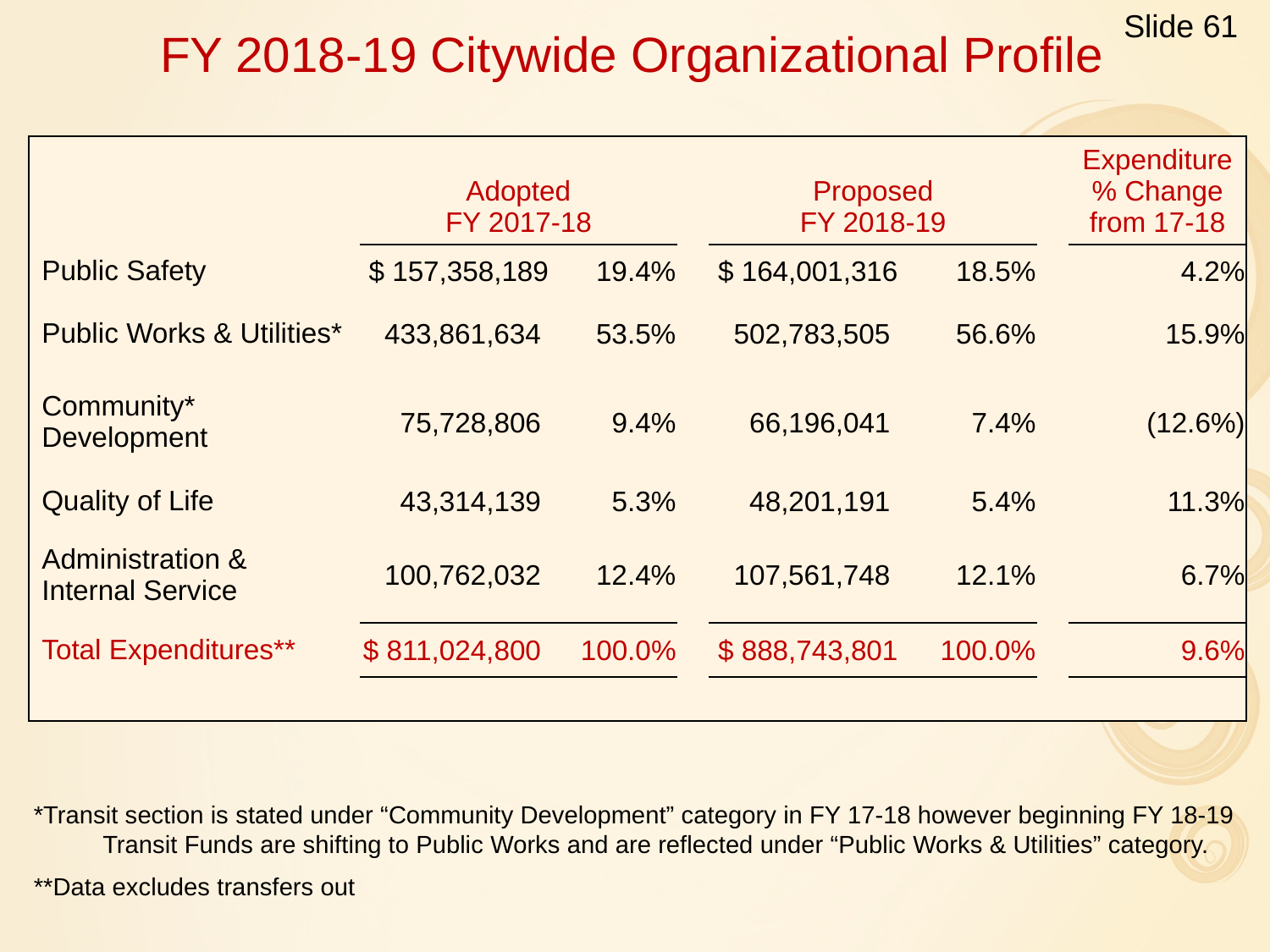

Slide 61
FY 2018-19 Citywide Organizational Profile
|  | Adopted FY 2017-18 |  |  | Proposed FY 2018-19 |  |  | Expenditure% Change from 17-18 |
| --- | --- | --- | --- | --- | --- | --- | --- |
| Public Safety | $ 157,358,189 | 19.4% |  | $ 164,001,316 | 18.5% |  | 4.2% |
| Public Works & Utilities\* | 433,861,634 | 53.5% |  | 502,783,505 | 56.6% |  | 15.9% |
| Community\* Development | 75,728,806 | 9.4% |  | 66,196,041 | 7.4% |  | (12.6%) |
| Quality of Life | 43,314,139 | 5.3% |  | 48,201,191 | 5.4% |  | 11.3% |
| Administration & Internal Service | 100,762,032 | 12.4% |  | 107,561,748 | 12.1% |  | 6.7% |
| Total Expenditures\*\* | $ 811,024,800 | 100.0% |  | $ 888,743,801 | 100.0% |  | 9.6% |
|  |  |  |  |  |  |  |  |
*Transit section is stated under “Community Development” category in FY 17-18 however beginning FY 18-19              Transit Funds are shifting to Public Works and are reflected under “Public Works & Utilities” category.
**Data excludes transfers out